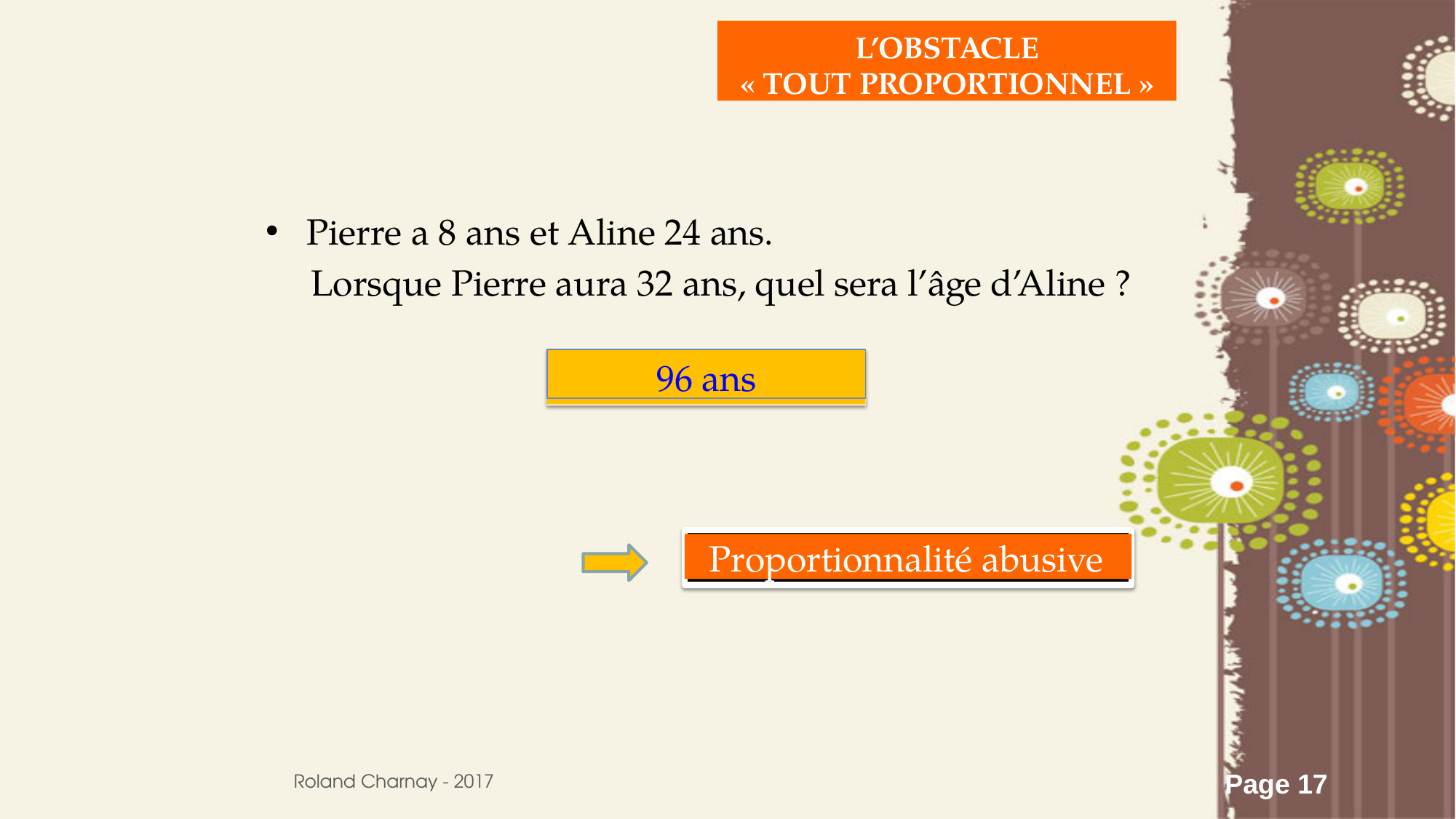

L’OBSTACLE
« TOUT PROPORTIONNEL »
Pierre a 8 ans et Aline 24 ans.
Lorsque Pierre aura 32 ans, quel sera l’âge d’Aline ?

96 ans

Proportionnalité abusive

Roland Charnay - 2017
17